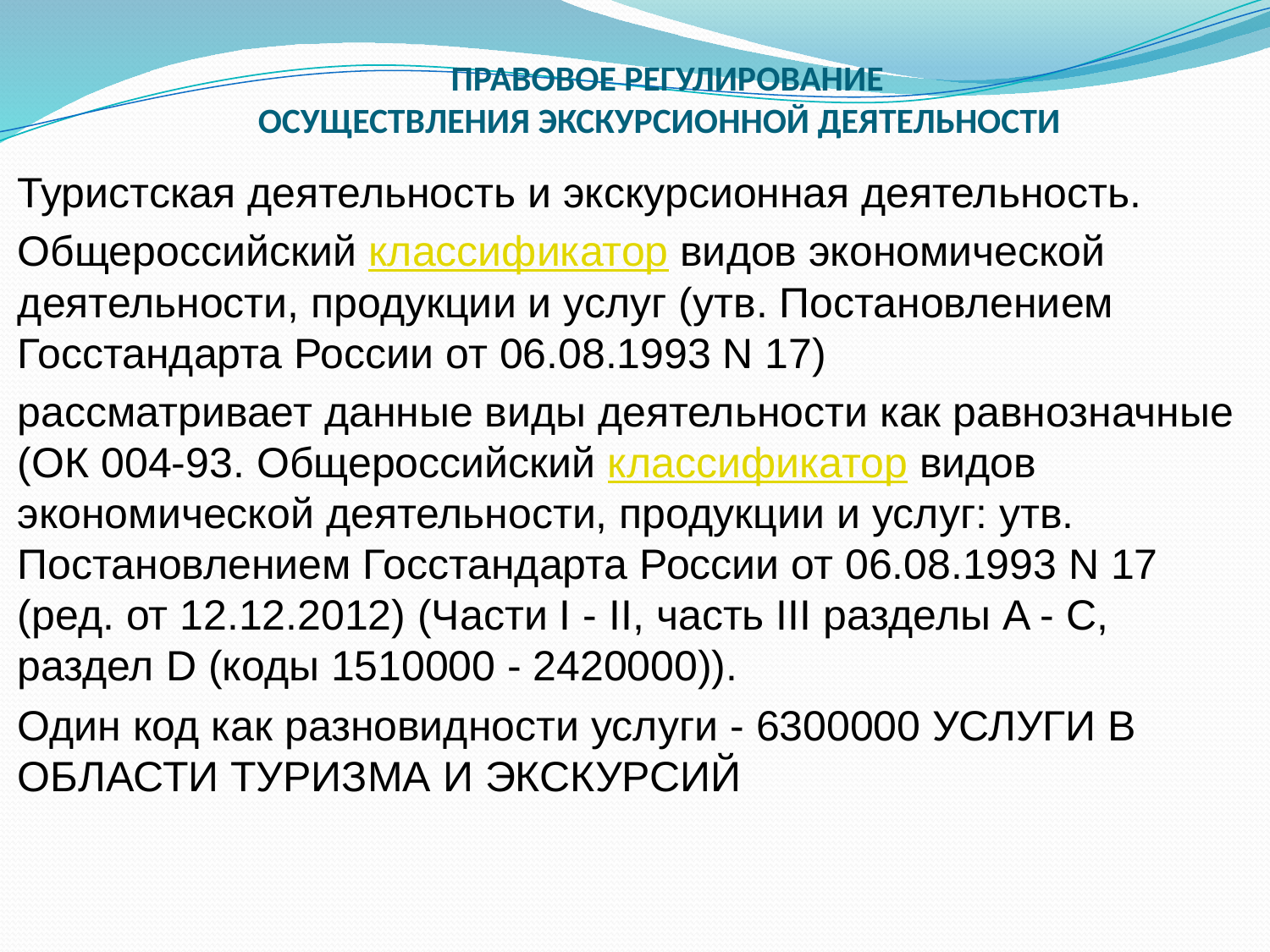

ПРАВОВОЕ РЕГУЛИРОВАНИЕ
ОСУЩЕСТВЛЕНИЯ ЭКСКУРСИОННОЙ ДЕЯТЕЛЬНОСТИ
Туристская деятельность и экскурсионная деятельность.
Общероссийский классификатор видов экономической деятельности, продукции и услуг (утв. Постановлением Госстандарта России от 06.08.1993 N 17)
рассматривает данные виды деятельности как равнозначные (ОК 004-93. Общероссийский классификатор видов экономической деятельности, продукции и услуг: утв. Постановлением Госстандарта России от 06.08.1993 N 17 (ред. от 12.12.2012) (Части I - II, часть III разделы A - C, раздел D (коды 1510000 - 2420000)).
Один код как разновидности услуги - 6300000 УСЛУГИ В ОБЛАСТИ ТУРИЗМА И ЭКСКУРСИЙ